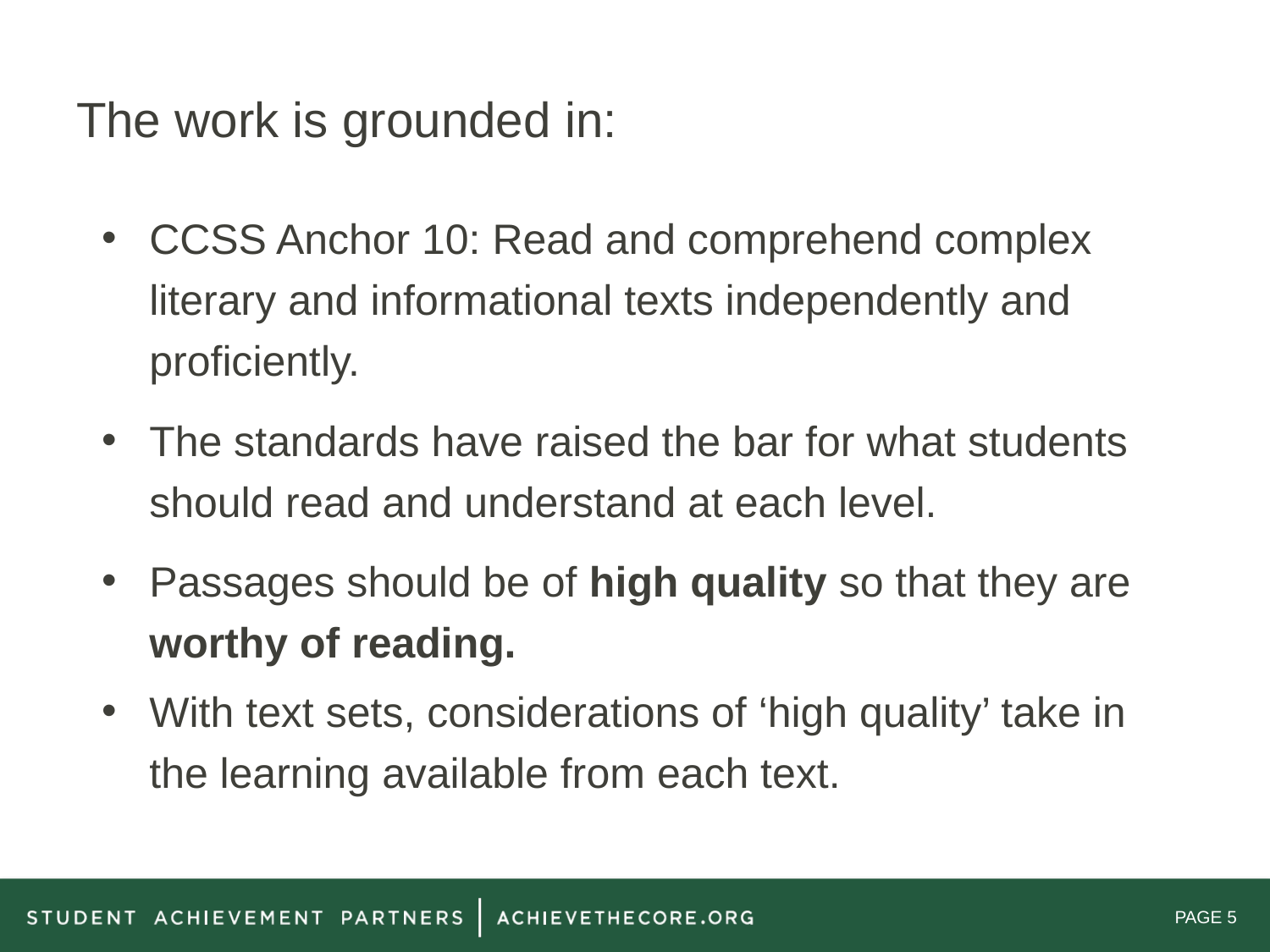

# The work is grounded in:
CCSS Anchor 10: Read and comprehend complex literary and informational texts independently and proficiently.
The standards have raised the bar for what students should read and understand at each level.
Passages should be of high quality so that they are worthy of reading.
With text sets, considerations of ‘high quality’ take in the learning available from each text.